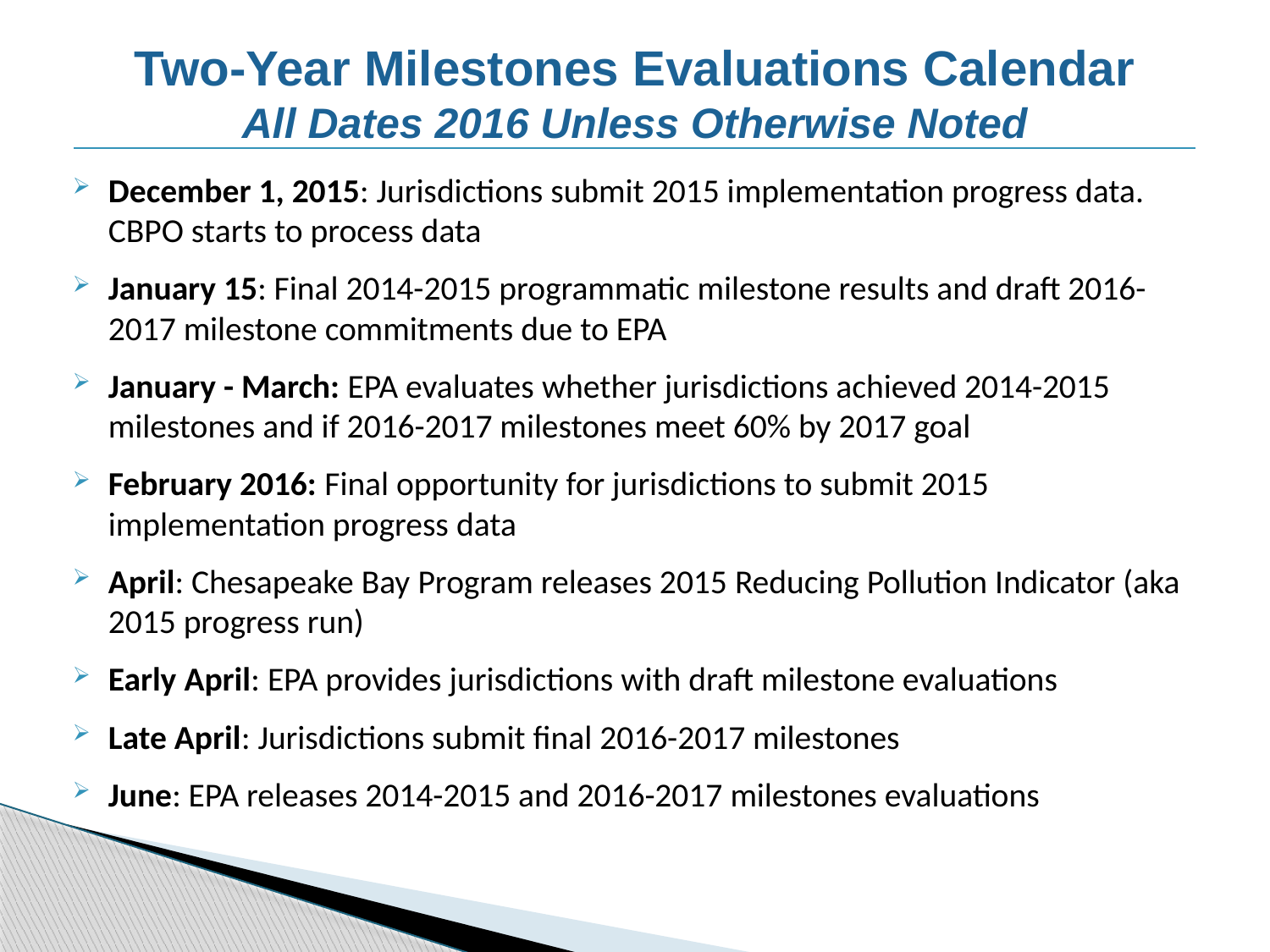

# Two-Year Milestones Evaluations Calendar All Dates 2016 Unless Otherwise Noted
December 1, 2015: Jurisdictions submit 2015 implementation progress data. CBPO starts to process data
January 15: Final 2014-2015 programmatic milestone results and draft 2016-2017 milestone commitments due to EPA
January - March: EPA evaluates whether jurisdictions achieved 2014-2015 milestones and if 2016-2017 milestones meet 60% by 2017 goal
February 2016: Final opportunity for jurisdictions to submit 2015 implementation progress data
April: Chesapeake Bay Program releases 2015 Reducing Pollution Indicator (aka 2015 progress run)
Early April: EPA provides jurisdictions with draft milestone evaluations
Late April: Jurisdictions submit final 2016-2017 milestones
June: EPA releases 2014-2015 and 2016-2017 milestones evaluations